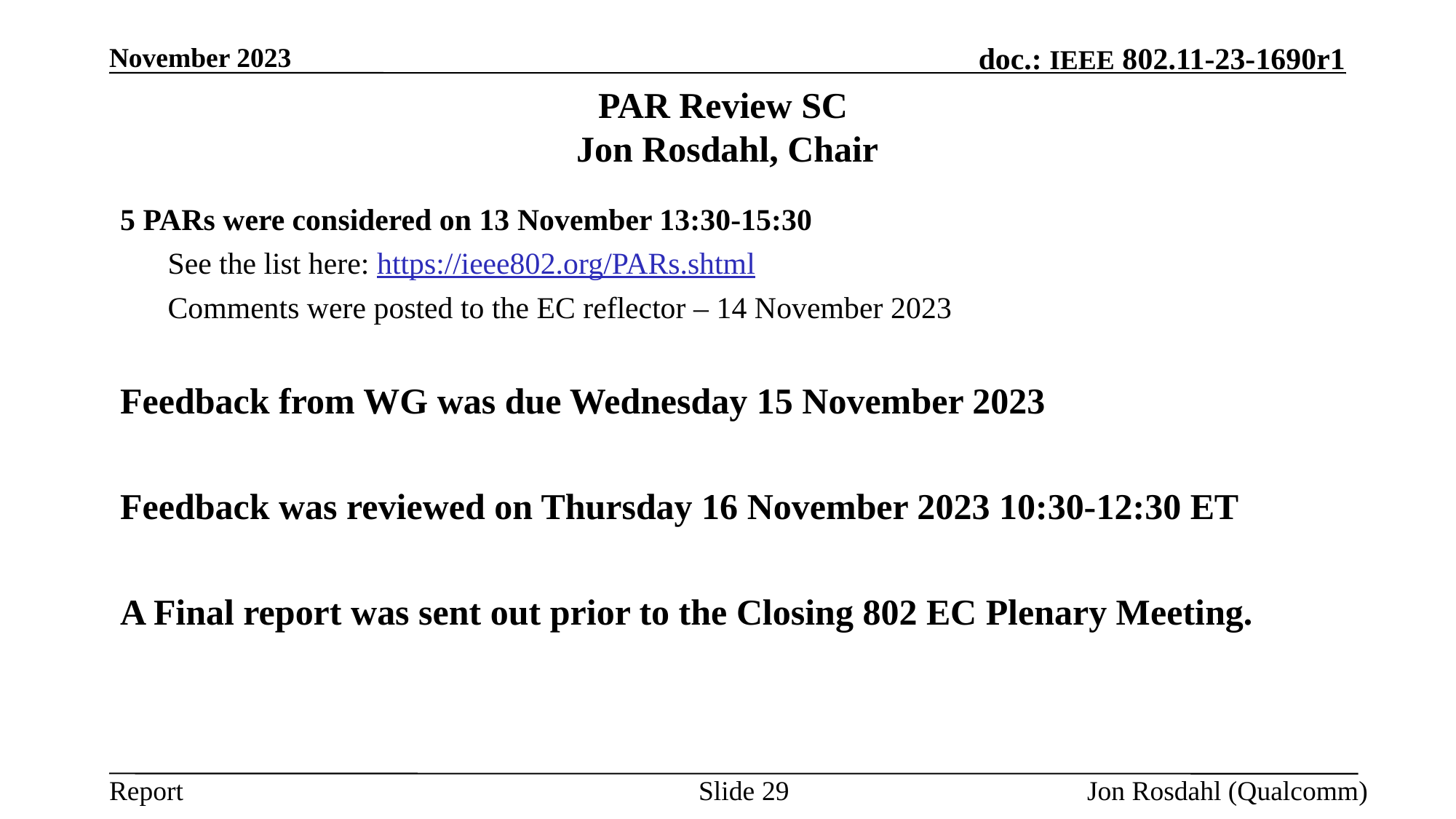

November 2023
# PAR Review SC Jon Rosdahl, Chair
5 PARs were considered on 13 November 13:30-15:30
See the list here: https://ieee802.org/PARs.shtml
Comments were posted to the EC reflector – 14 November 2023

Feedback from WG was due Wednesday 15 November 2023

Feedback was reviewed on Thursday 16 November 2023 10:30-12:30 ET

A Final report was sent out prior to the Closing 802 EC Plenary Meeting.

Slide 29
Jon Rosdahl (Qualcomm)